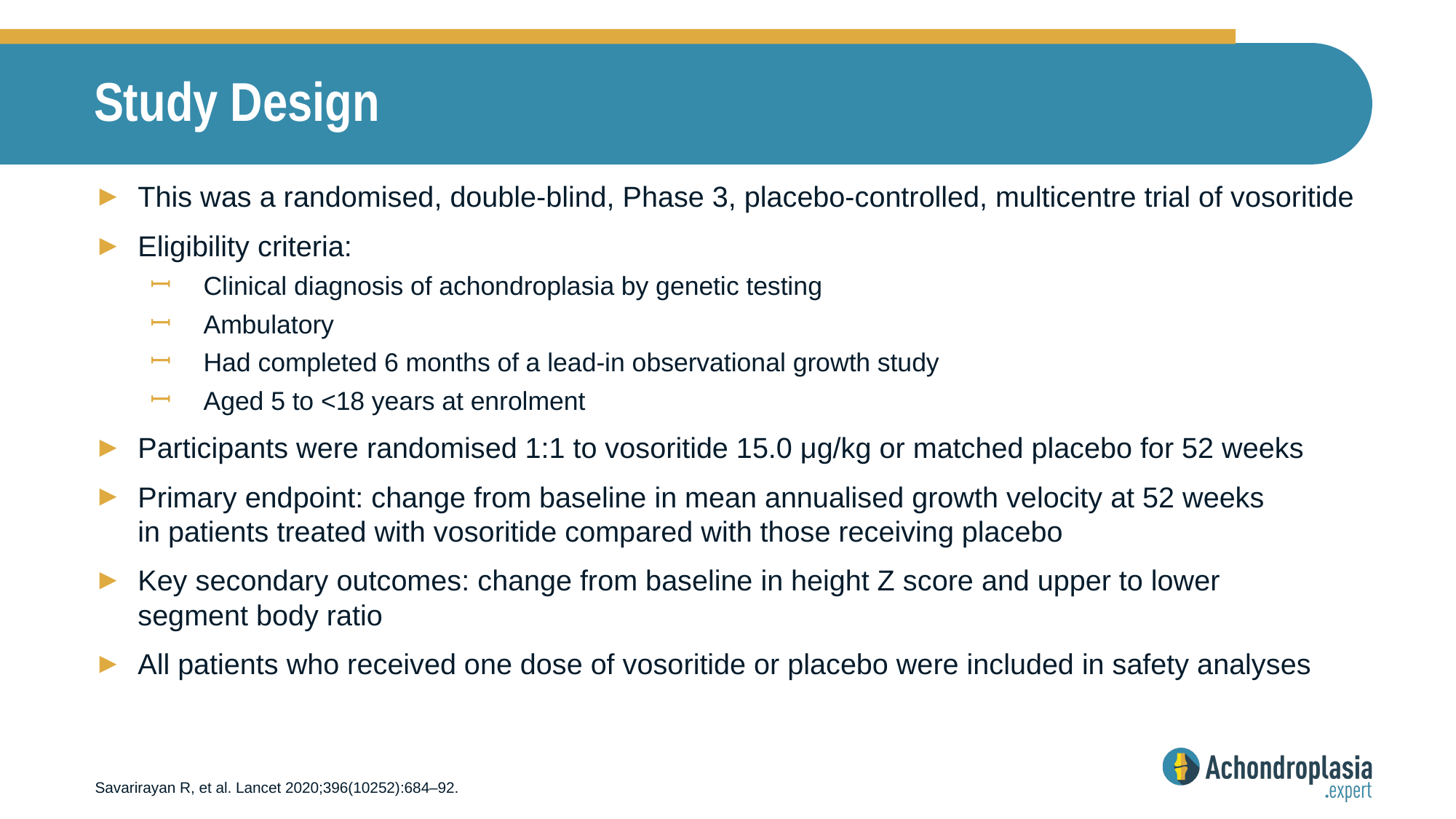

# Study Design
This was a randomised, double-blind, Phase 3, placebo-controlled, multicentre trial of vosoritide
Eligibility criteria:
Clinical diagnosis of achondroplasia by genetic testing
Ambulatory
Had completed 6 months of a lead-in observational growth study
Aged 5 to <18 years at enrolment
Participants were randomised 1:1 to vosoritide 15.0 μg/kg or matched placebo for 52 weeks
Primary endpoint: change from baseline in mean annualised growth velocity at 52 weeks
in patients treated with vosoritide compared with those receiving placebo
Key secondary outcomes: change from baseline in height Z score and upper to lower
segment body ratio
All patients who received one dose of vosoritide or placebo were included in safety analyses

Savarirayan R, et al. Lancet 2020;396(10252):684–92.